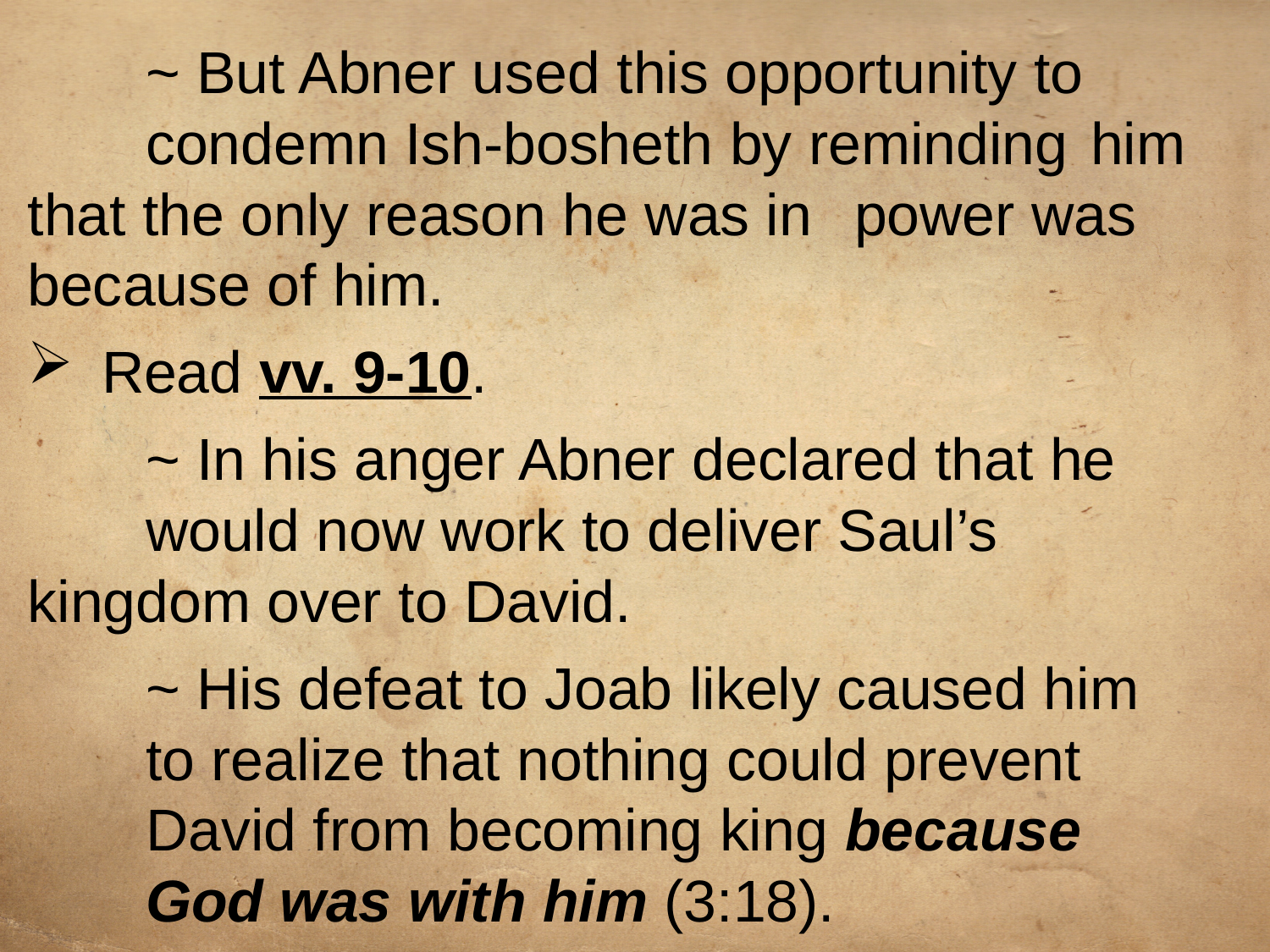

~ But Abner used this opportunity to 			condemn Ish-bosheth by reminding 		him that the only reason he was in 			power was because of him.
Read vv. 9-10.
	~ In his anger Abner declared that he 		would now work to deliver Saul’s 			kingdom over to David.
	~ His defeat to Joab likely caused him 		to realize that nothing could prevent 		David from becoming king because 		God was with him (3:18).